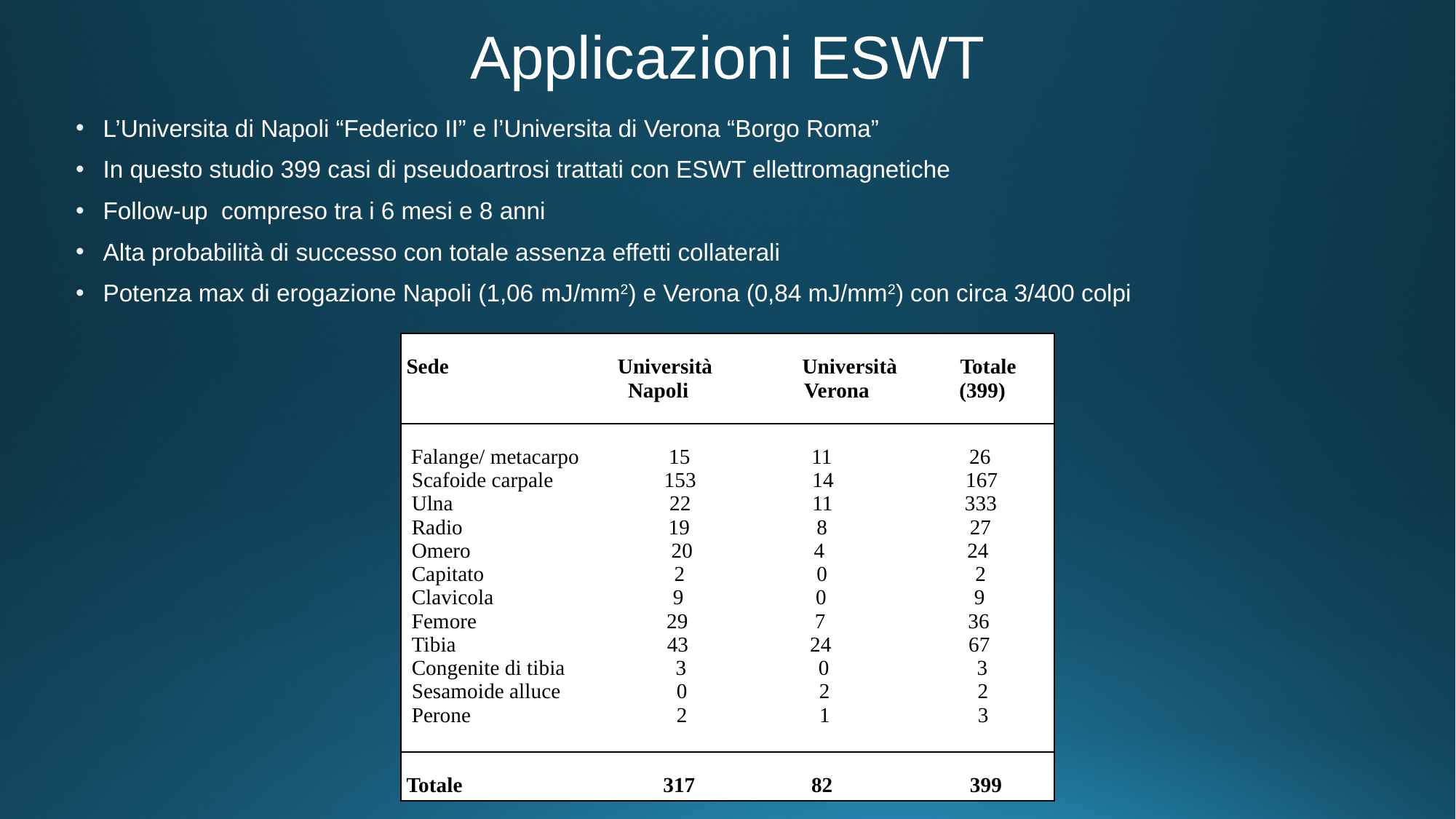

# Applicazioni ESWT
L’Universita di Napoli “Federico II” e l’Universita di Verona “Borgo Roma”
In questo studio 399 casi di pseudoartrosi trattati con ESWT ellettromagnetiche
Follow-up  compreso tra i 6 mesi e 8 anni
Alta probabilità di successo con totale assenza effetti collaterali
Potenza max di erogazione Napoli (1,06 mJ/mm2) e Verona (0,84 mJ/mm2) con circa 3/400 colpi
| Sede Università Università Totale Napoli Verona (399) |
| --- |
| Falange/ metacarpo 15 11 26 Scafoide carpale 153 14 167 Ulna 22 11 333 Radio 19 8 27 Omero 20 4 24 Capitato 2 0 2 Clavicola 9 0 9 Femore 29 7 36 Tibia 43 24 67 Congenite di tibia 3 0 3 Sesamoide alluce 0 2 2 Perone 2 1 3 |
| Totale 317 82 399 |